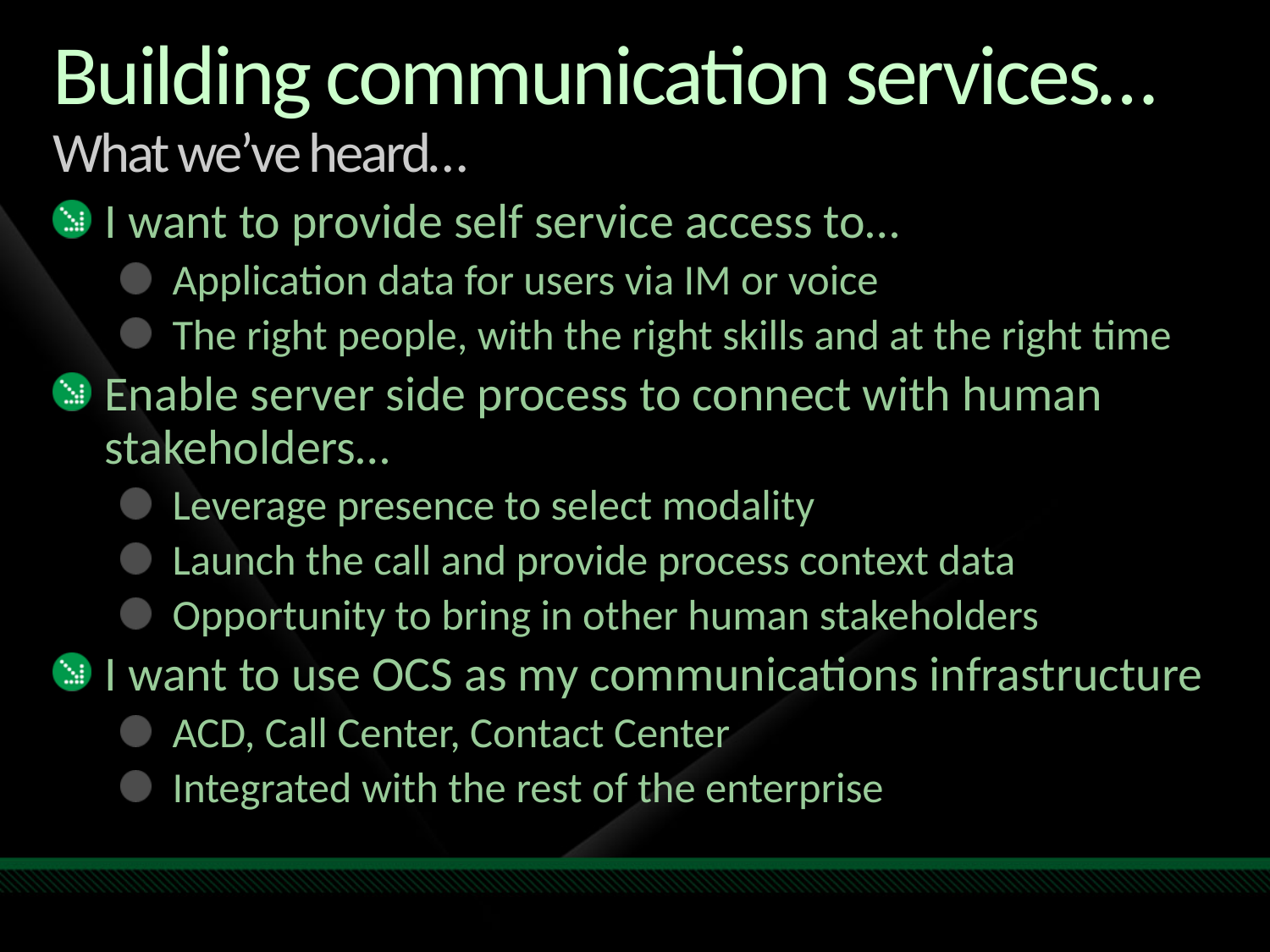

# Building communication services… What we’ve heard…
I want to provide self service access to…
Application data for users via IM or voice
The right people, with the right skills and at the right time
Enable server side process to connect with human stakeholders…
Leverage presence to select modality
Launch the call and provide process context data
Opportunity to bring in other human stakeholders
I want to use OCS as my communications infrastructure
ACD, Call Center, Contact Center
Integrated with the rest of the enterprise